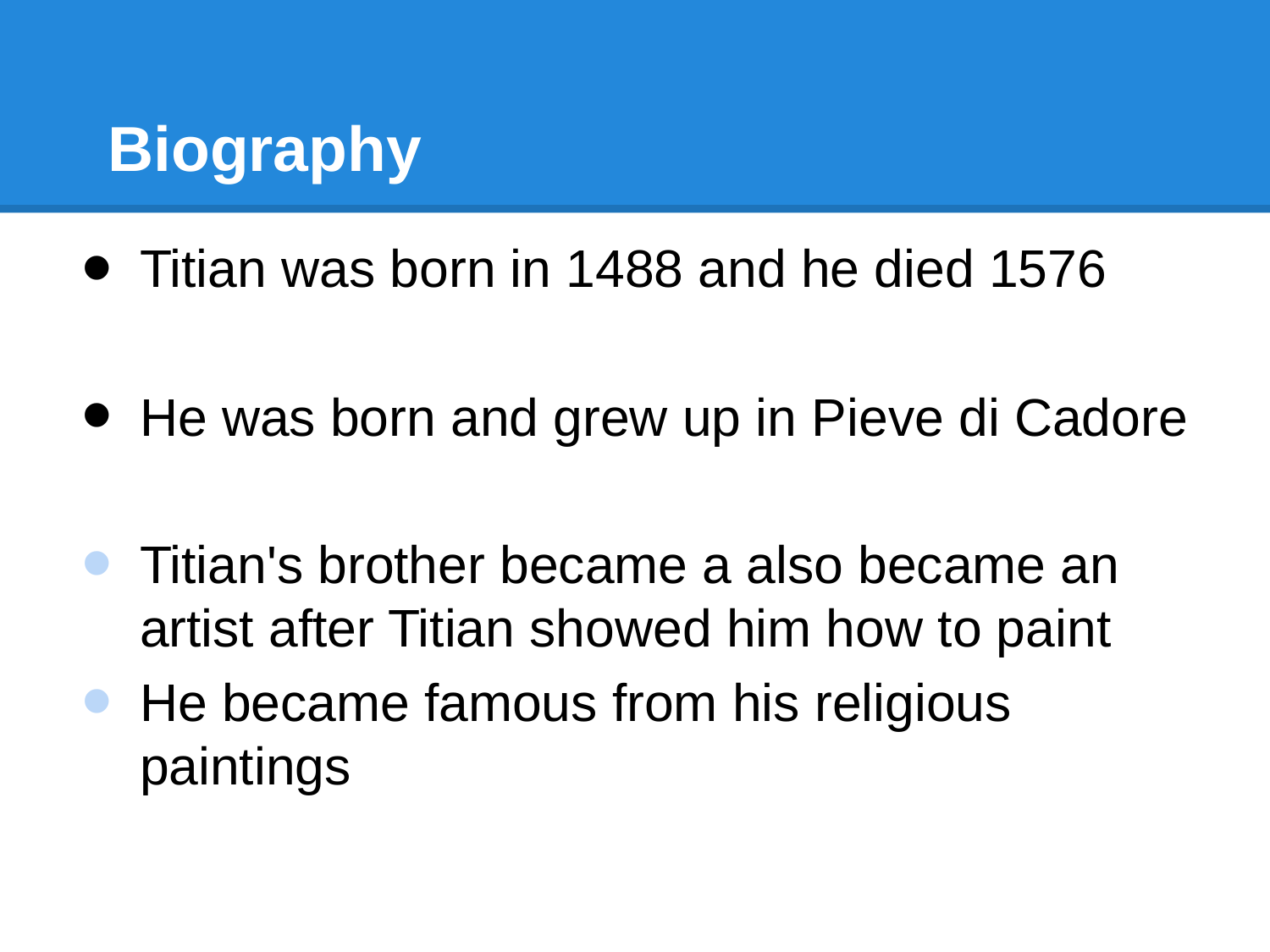

# Biography
Titian was born in 1488 and he died 1576

He was born and grew up in Pieve di Cadore

Titian's brother became a also became an artist after Titian showed him how to paint
He became famous from his religious paintings